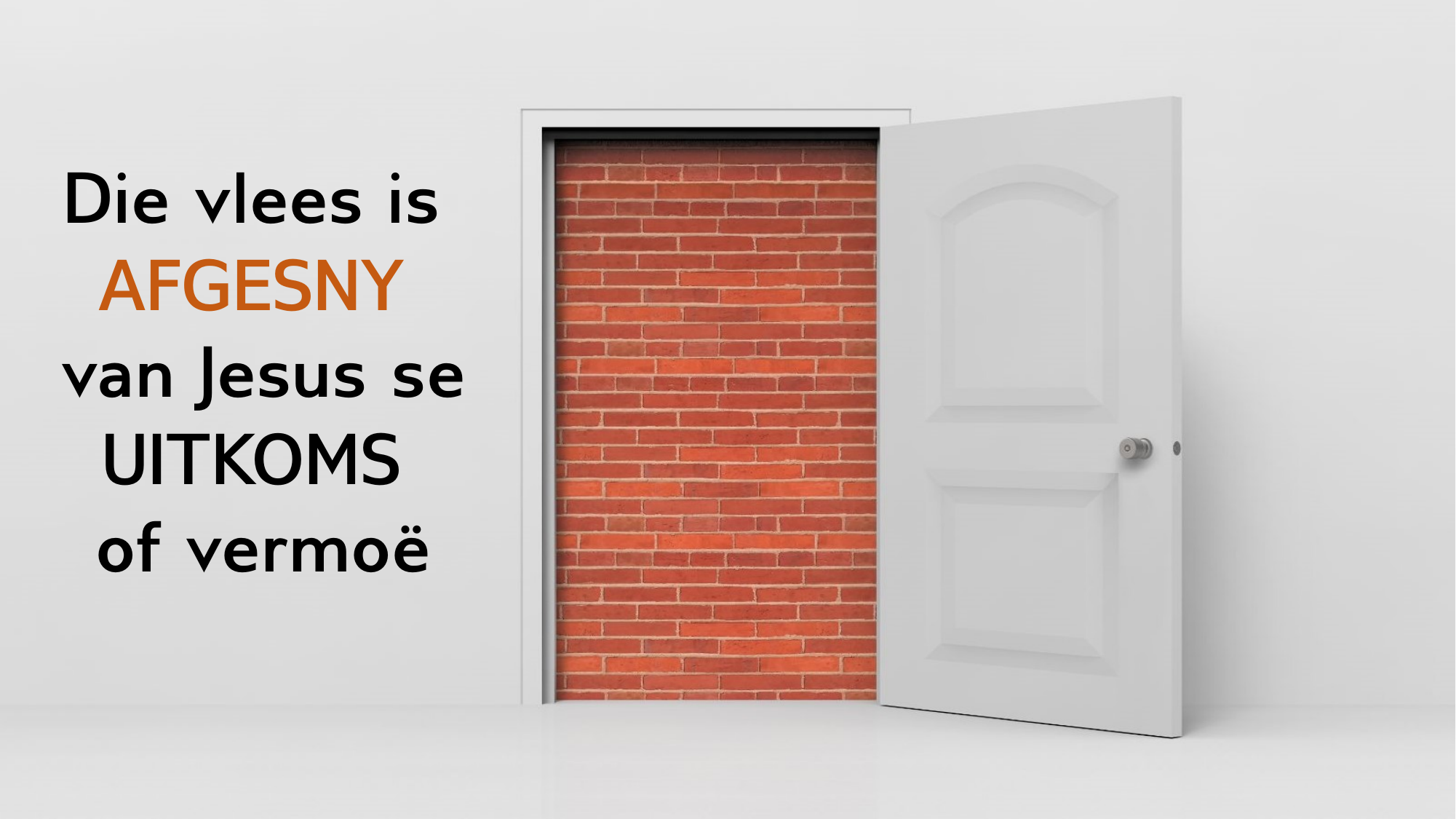

Die vlees is
AFGESNY
van Jesus se UITKOMS
of vermoë